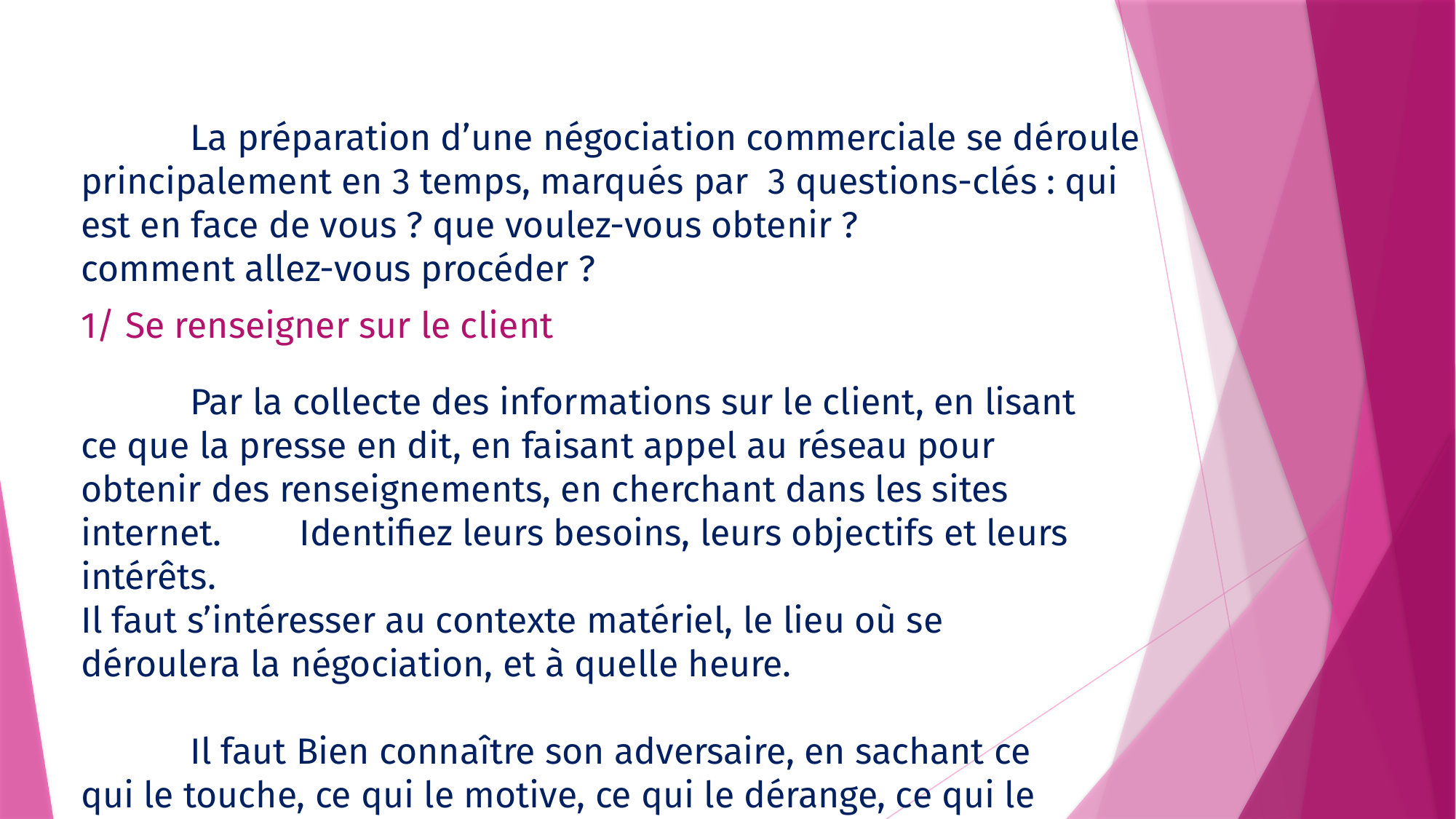

La préparation d’une négociation commerciale se déroule principalement en 3 temps, marqués par  3 questions-clés : qui est en face de vous ? que voulez-vous obtenir ?
comment allez-vous procéder ?
1/ Se renseigner sur le client

	Par la collecte des informations sur le client, en lisant ce que la presse en dit, en faisant appel au réseau pour obtenir des renseignements, en cherchant dans les sites internet. 	Identifiez leurs besoins, leurs objectifs et leurs intérêts.
Il faut s’intéresser au contexte matériel, le lieu où se déroulera la négociation, et à quelle heure.

	Il faut Bien connaître son adversaire, en sachant ce qui le touche, ce qui le motive, ce qui le dérange, ce qui le bloque, c’est très important.